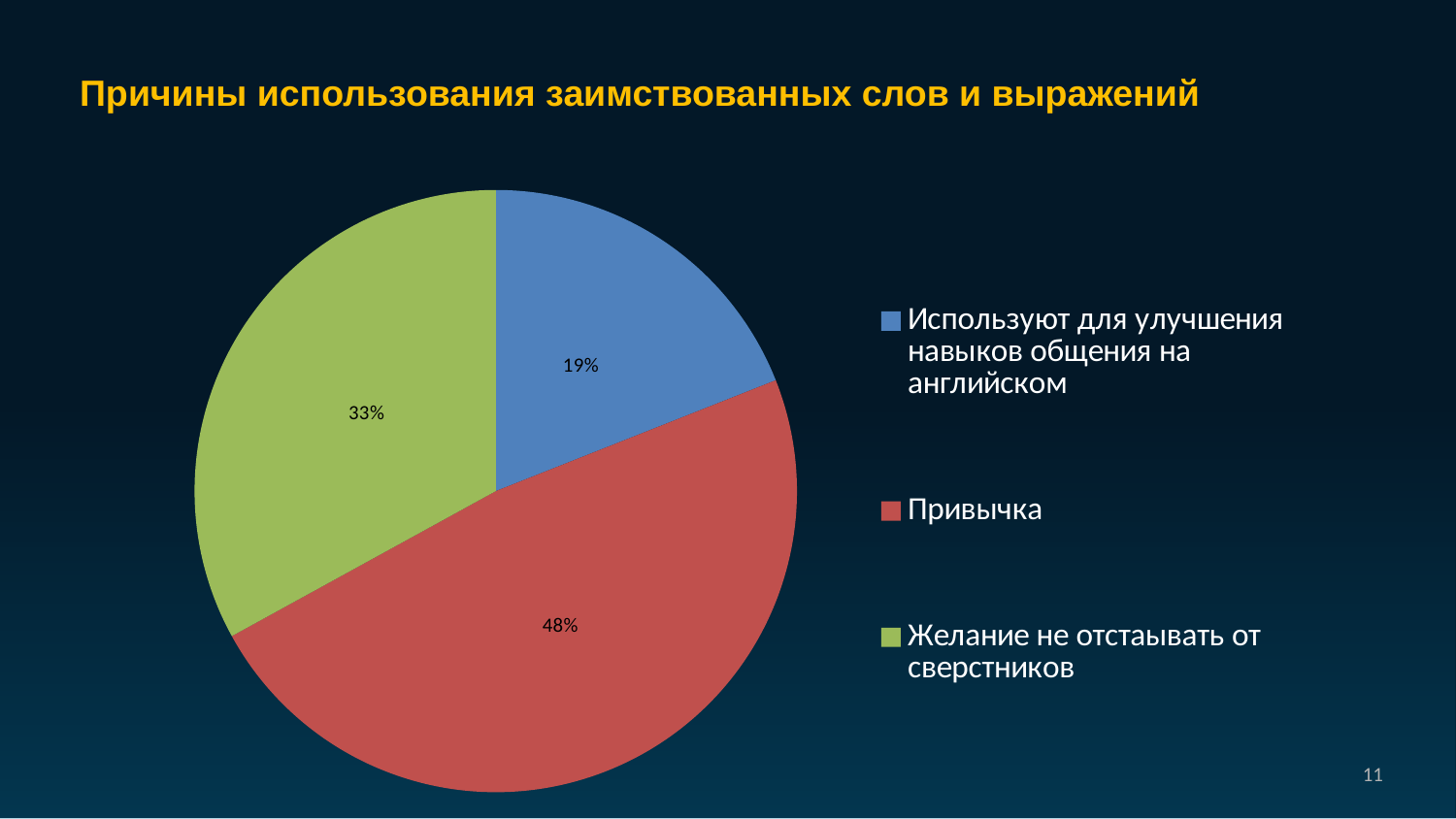

Причины использования заимствованных слов и выражений

### Chart

| Category | Столбец1 |
|---|---|
| Используют для улучшения навыков общения на английском | 0.19 |
| Привычка | 0.48 |
| Желание не отстаывать от сверстников | 0.33 |
11